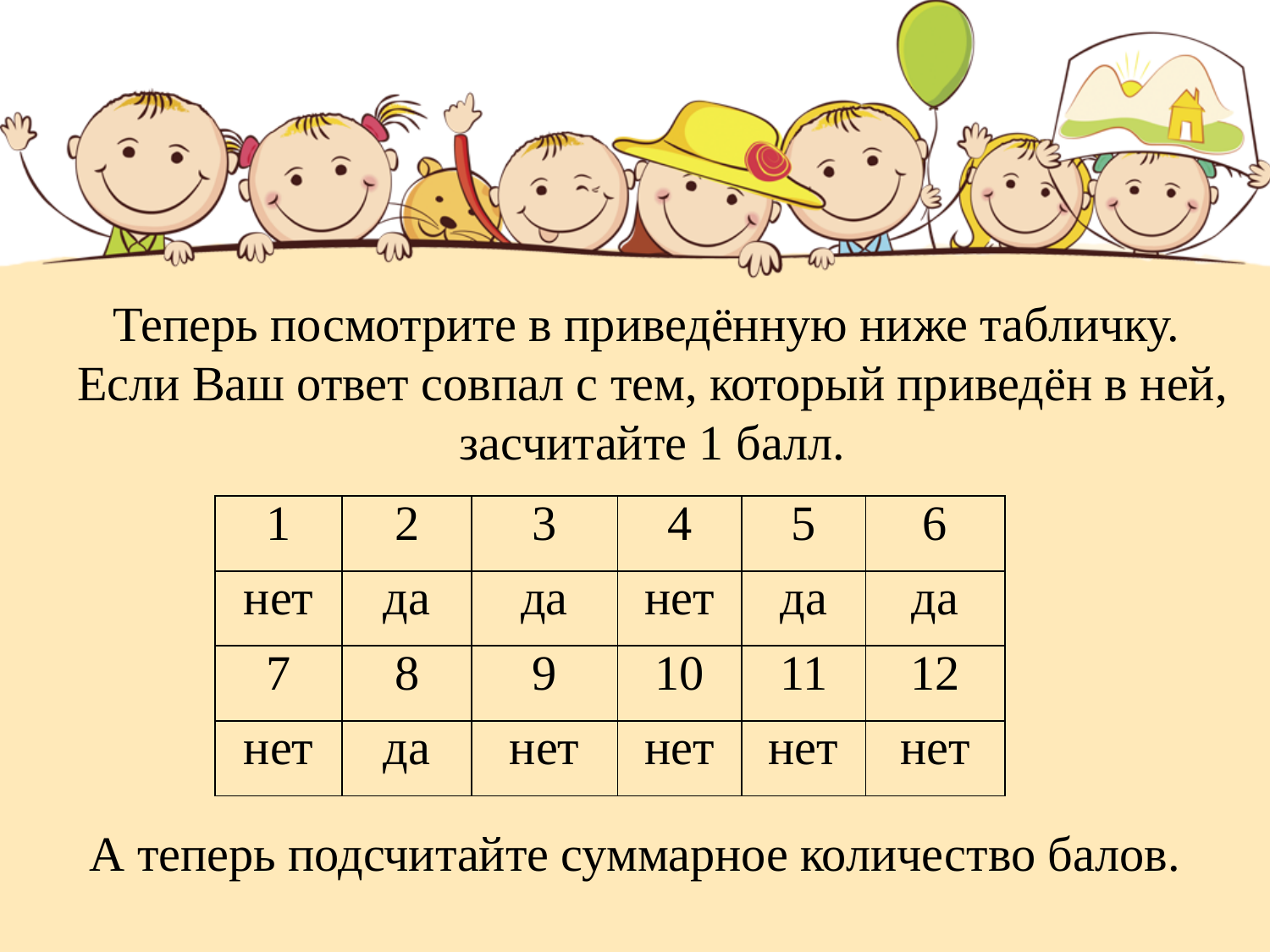

Теперь посмотрите в приведённую ниже табличку.
Если Ваш ответ совпал с тем, который приведён в ней, засчитайте 1 балл.
| 1 | 2 | 3 | 4 | 5 | 6 |
| --- | --- | --- | --- | --- | --- |
| нет | да | да | нет | да | да |
| 7 | 8 | 9 | 10 | 11 | 12 |
| нет | да | нет | нет | нет | нет |
А теперь подсчитайте суммарное количество балов.